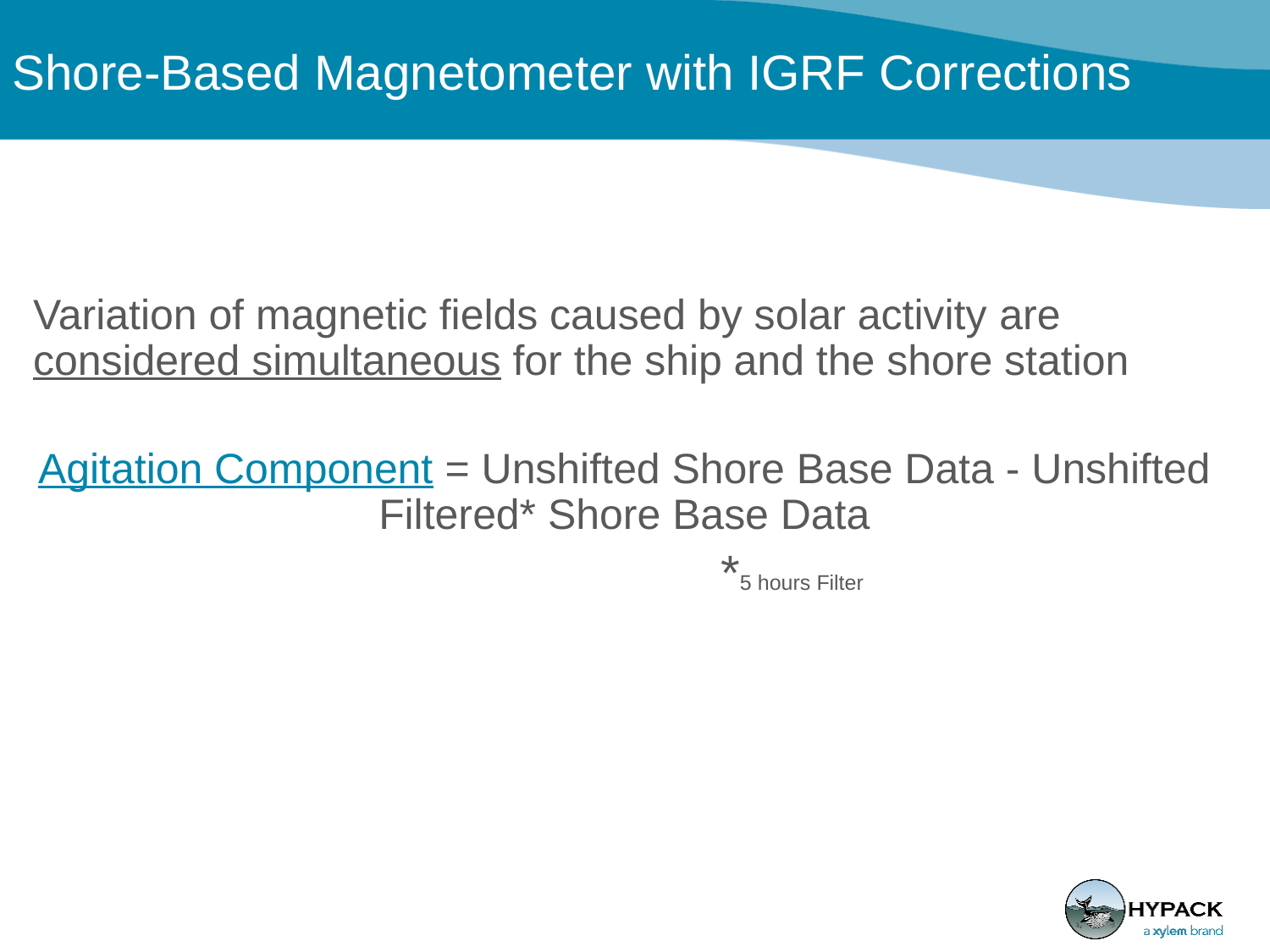

Shore-Based Magnetometer with IGRF Corrections
Variation of magnetic fields caused by solar activity are considered simultaneous for the ship and the shore station

Agitation Component = Unshifted Shore Base Data - Unshifted Filtered* Shore Base Data
                                                          *5 hours Filter